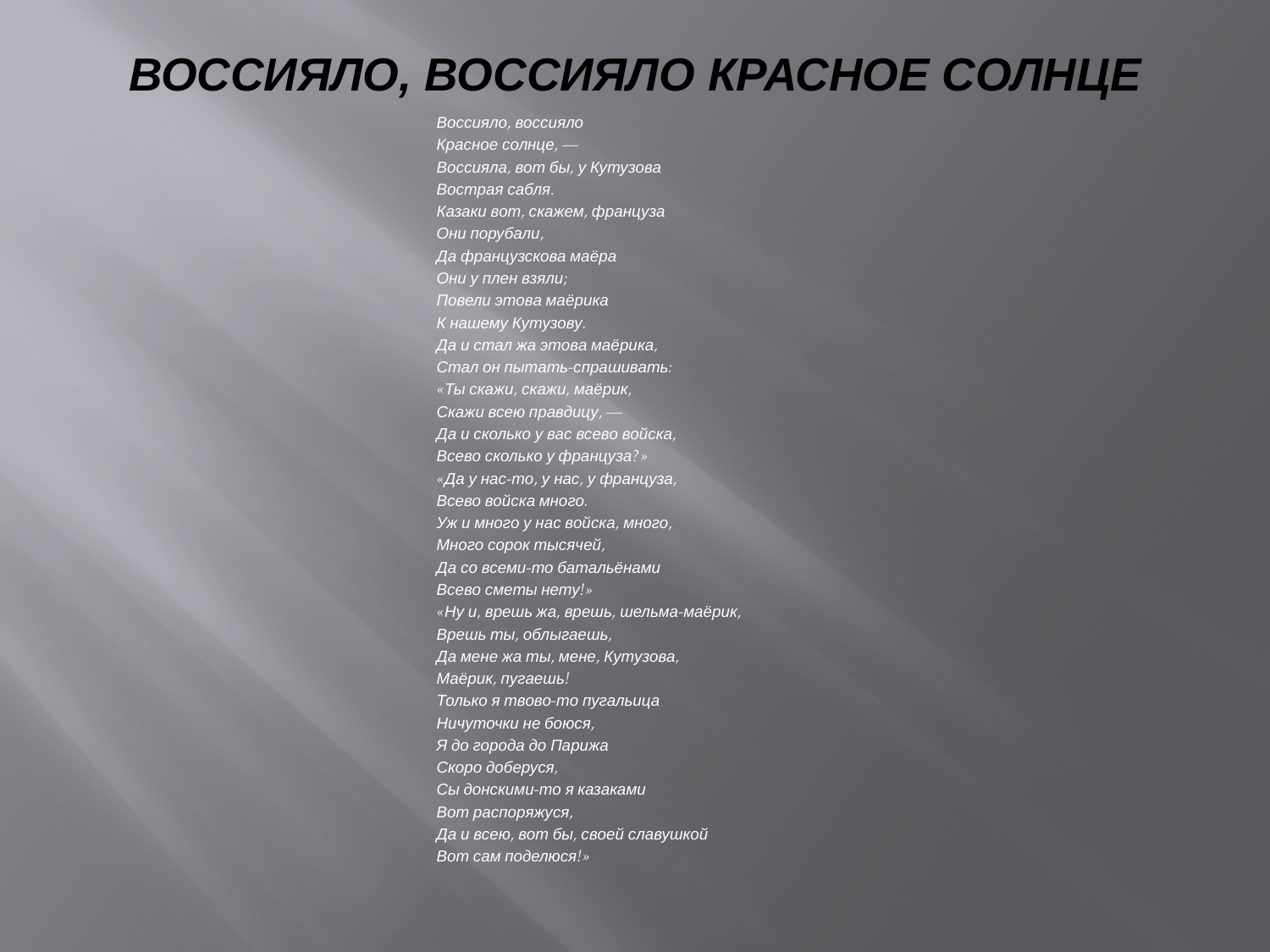

# ВОССИЯЛО, ВОССИЯЛО КРАСНОЕ СОЛНЦЕ
Воссияло, воссияло
Красное солнце, —
Воссияла, вот бы, у Кутузова
Вострая сабля.
Казаки вот, скажем, француза
Они порубали,
Да французскова маёра
Они у плен взяли;
Повели этова маёрика
К нашему Кутузову.
Да и стал жа этова маёрика,
Стал он пытать-спрашивать:
«Ты скажи, скажи, маёрик,
Скажи всею правдицу, —
Да и сколько у вас всево войска,
Всево сколько у француза?»
«Да у нас-то, у нас, у француза,
Всево войска много.
Уж и много у нас войска, много,
Много сорок тысячей,
Да со всеми-то батальёнами
Всево сметы нету!»
«Ну и, врешь жа, врешь, шельма-маёрик,
Врешь ты, облыгаешь,
Да мене жа ты, мене, Кутузова,
Маёрик, пугаешь!
Только я твово-то пугальица
Ничуточки не боюся,
Я до города до Парижа
Скоро доберуся,
Сы донскими-то я казаками
Вот распоряжуся,
Да и всею, вот бы, своей славушкой
Вот сам поделюся!»